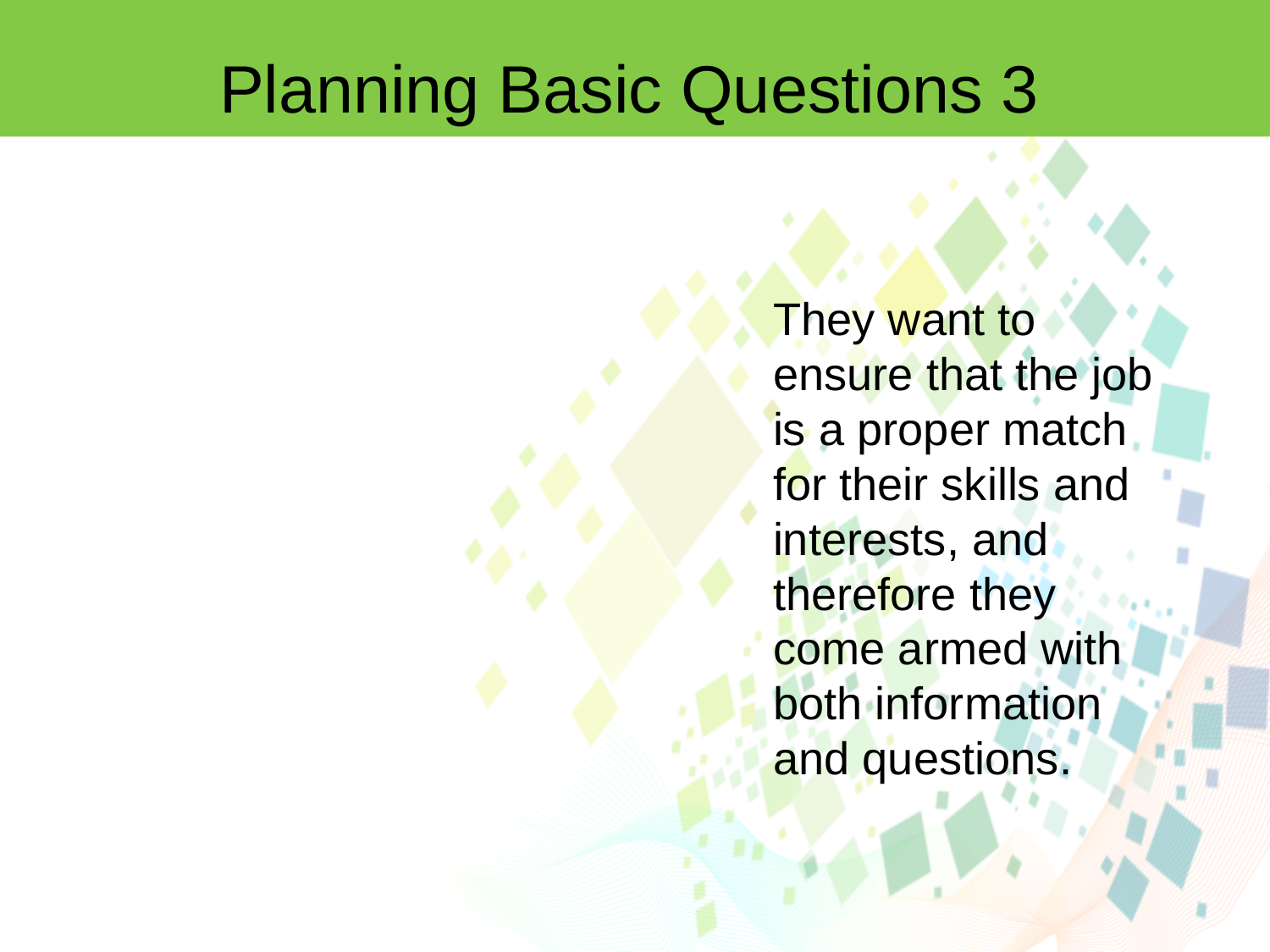

Planning Basic Questions 3
They want to ensure that the job is a proper match for their skills and interests, and therefore they come armed with both information and questions.